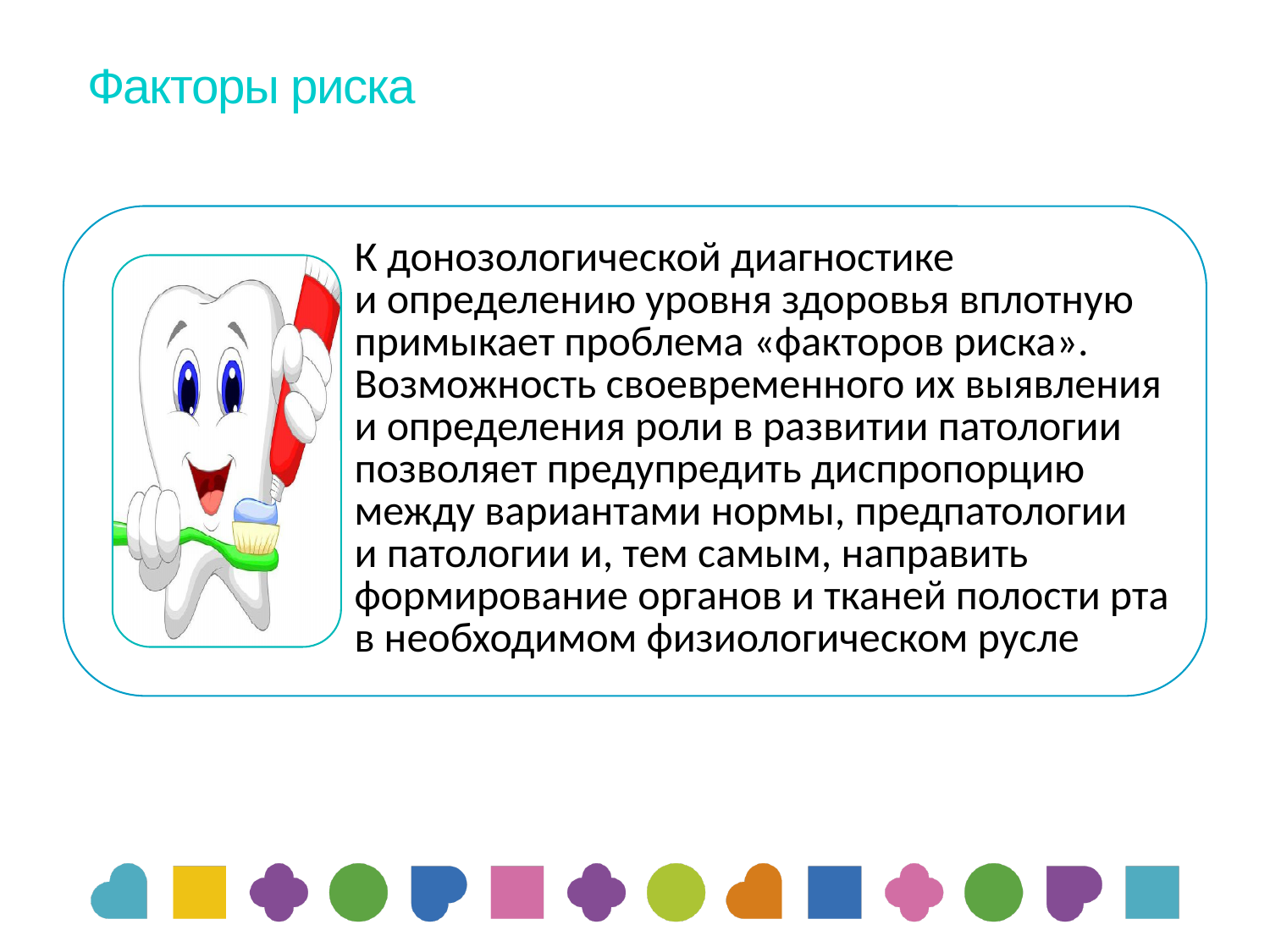

# Факторы риска
К донозологической диагностике
и определению уровня здоровья вплотную примыкает проблема «факторов риска». Возможность своевременного их выявления
и определения роли в развитии патологии позволяет предупредить диспропорцию между вариантами нормы, предпатологии
и патологии и, тем самым, направить формирование органов и тканей полости рта в необходимом физиологическом русле